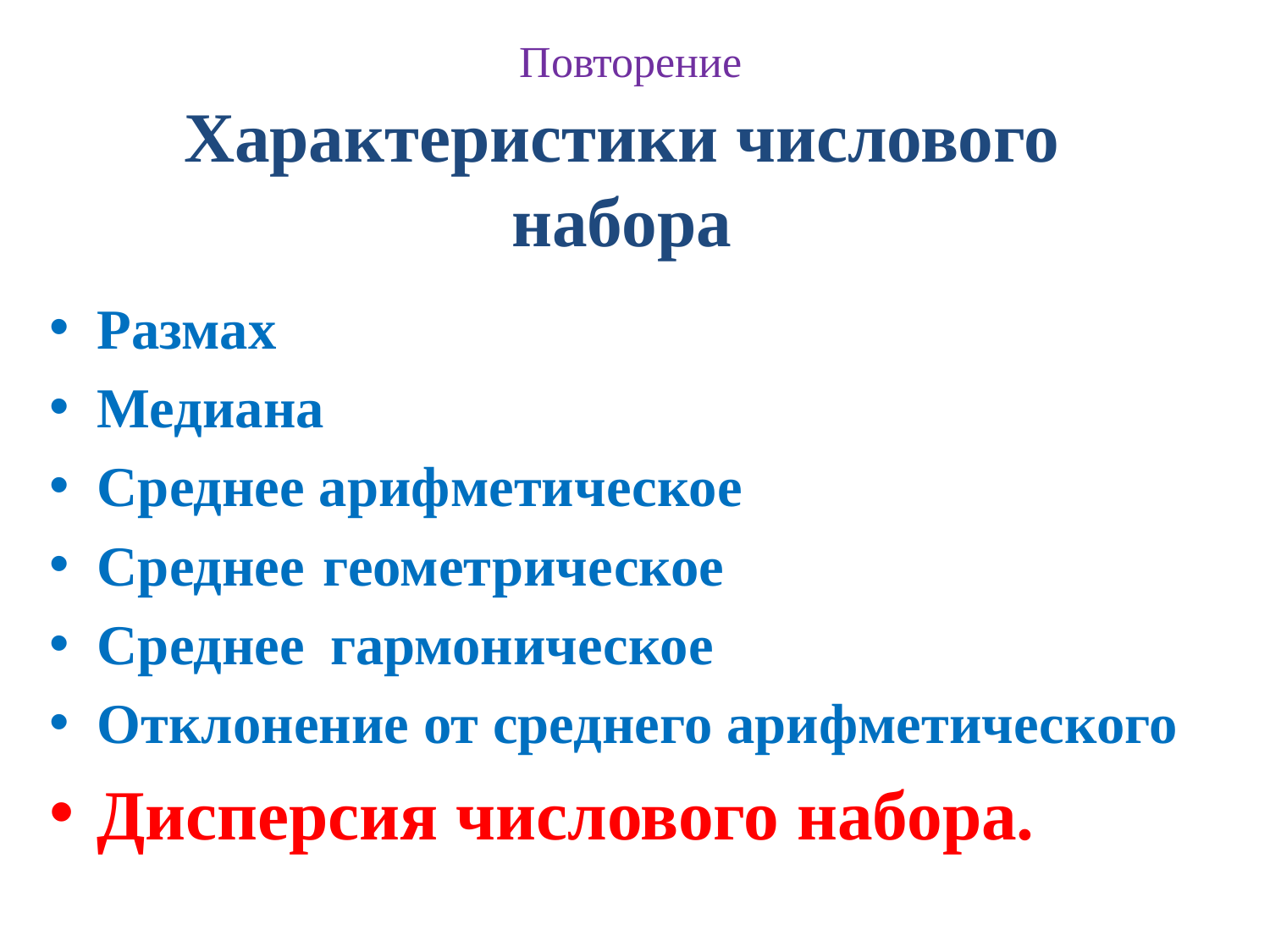

# Повторение
Характеристики числового набора
Размах
Медиана
Среднее арифметическое
Среднее геометрическое
Среднее гармоническое
Отклонение от среднего арифметического
Дисперсия числового набора.